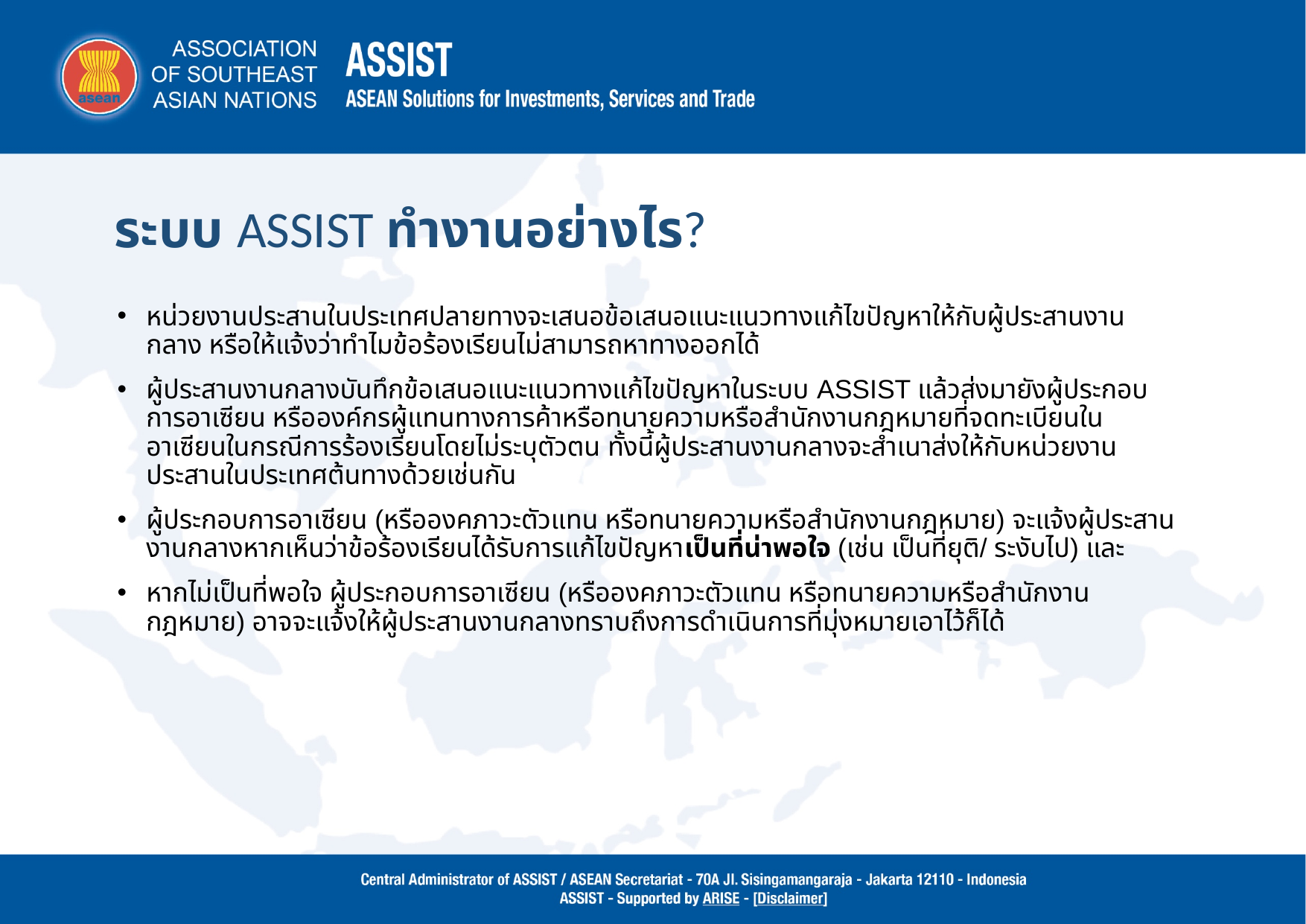

# ระบบ ASSIST ทำงานอย่างไร?
หน่วยงานประสานในประเทศปลายทางจะเสนอข้อเสนอแนะแนวทางแก้ไขปัญหาให้กับผู้ประสานงานกลาง หรือให้แจ้งว่าทำไมข้อร้องเรียนไม่สามารถหาทางออกได้
ผู้ประสานงานกลางบันทึกข้อเสนอแนะแนวทางแก้ไขปัญหาในระบบ ASSIST แล้วส่งมายังผู้ประกอบการอาเซียน หรือองค์กรผู้แทนทางการค้าหรือทนายความหรือสำนักงานกฎหมายที่จดทะเบียนในอาเซียนในกรณีการร้องเรียนโดยไม่ระบุตัวตน ทั้งนี้ผู้ประสานงานกลางจะสำเนาส่งให้กับหน่วยงานประสานในประเทศต้นทางด้วยเช่นกัน
ผู้ประกอบการอาเซียน (หรือองคภาวะตัวแทน หรือทนายความหรือสำนักงานกฎหมาย) จะแจ้งผู้ประสานงานกลางหากเห็นว่าข้อร้องเรียนได้รับการแก้ไขปัญหาเป็นที่น่าพอใจ (เช่น เป็นที่ยุติ/ ระงับไป) และ
หากไม่เป็นที่พอใจ ผู้ประกอบการอาเซียน (หรือองคภาวะตัวแทน หรือทนายความหรือสำนักงานกฎหมาย) อาจจะแจ้งให้ผู้ประสานงานกลางทราบถึงการดำเนินการที่มุ่งหมายเอาไว้ก็ได้